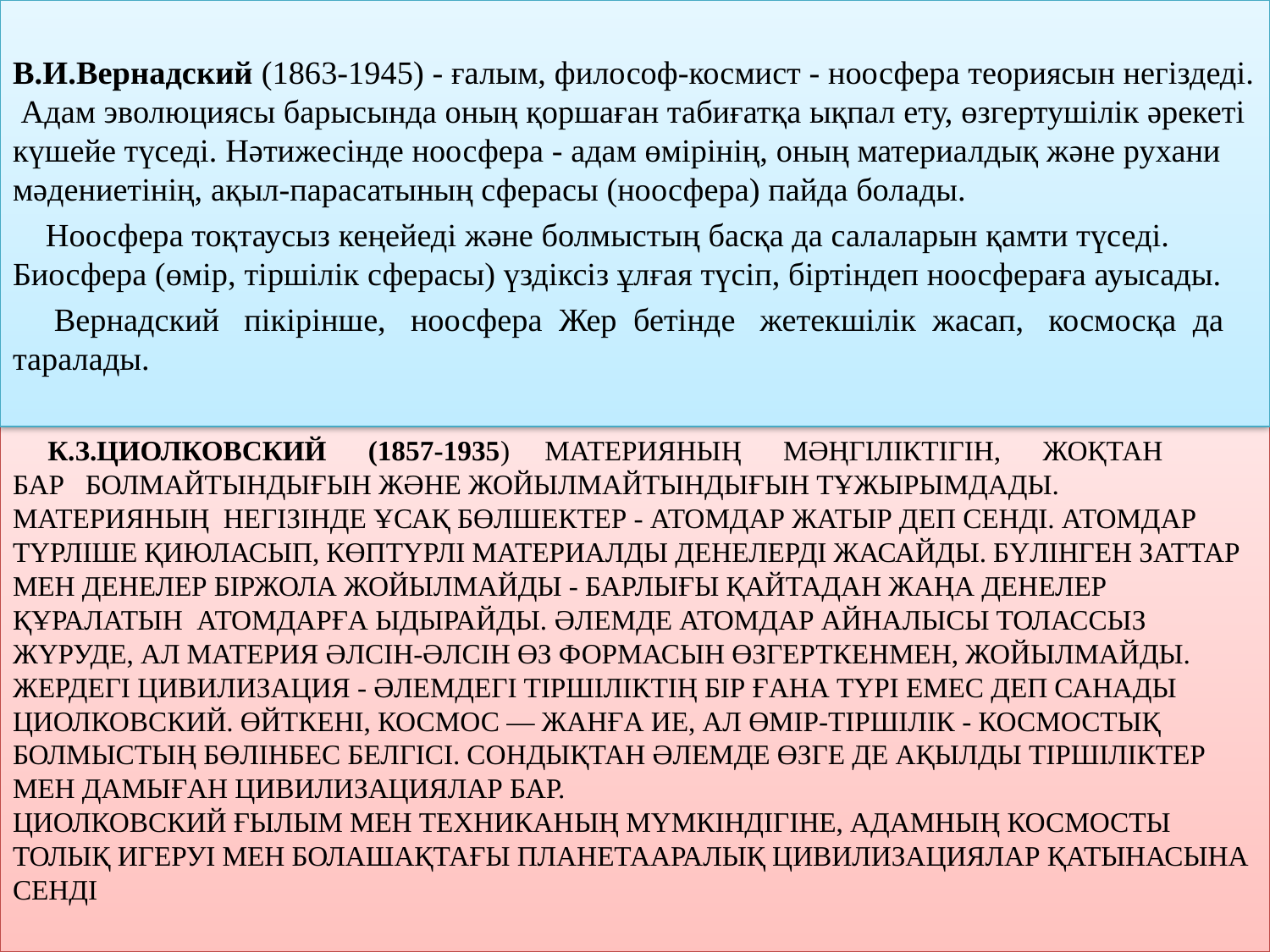

В.И.Вернадский (1863-1945) - ғалым, философ-космист - ноосфера теориясын негіздеді.  Адам эволюциясы барысында оның қоршаған табиғатқа ықпал ету, өзгертушілік әрекеті күшейе түседі. Нәтижесінде ноосфера - адам өмірінің, оның материалдық және рухани мәдениетінің, ақыл-парасатының сферасы (ноосфера) пайда болады.
    Ноосфера тоқтаусыз кеңейеді және болмыстың басқа да салаларын қамти түседі. Биосфера (өмір, тіршілік сферасы) үздіксіз ұлғая түсіп, біртіндеп ноосфераға ауысады.
     Вернадский   пікірінше,   ноосфера  Жер  бетінде   жетекшілік  жасап,   космосқа  да таралады.

# К.З.Циолковский      (1857-1935)     материяның      мәңгіліктігін,      жоқтан      бар   болмайтындығын және жойылмайтындығын тұжырымдады. Материяның  негізінде ұсақ бөлшектер - атомдар жатыр деп сенді. Атомдар түрліше қиюласып, көптүрлі материалды денелерді жасайды. Бүлінген заттар мен денелер біржола жойылмайды - барлығы қайтадан жаңа денелер құралатын  атомдарға ыдырайды. Әлемде атомдар айналысы толассыз жүруде, ал материя әлсін-әлсін өз формасын өзгерткенмен, жойылмайды. Жердегі цивилизация - Әлемдегі тіршіліктің бір ғана түрі емес деп санады Циолковский. Өйткені, космос — жанға ие, ал өмір-тіршілік - Космостық болмыстың бөлінбес белгісі. Сондықтан Әлемде өзге де ақылды тіршіліктер мен дамыған цивилизациялар бар. Циолковский ғылым мен техниканың мүмкіндігіне, адамның космосты толық игеруі мен болашақтағы планетааралық цивилизациялар қатынасына сенді